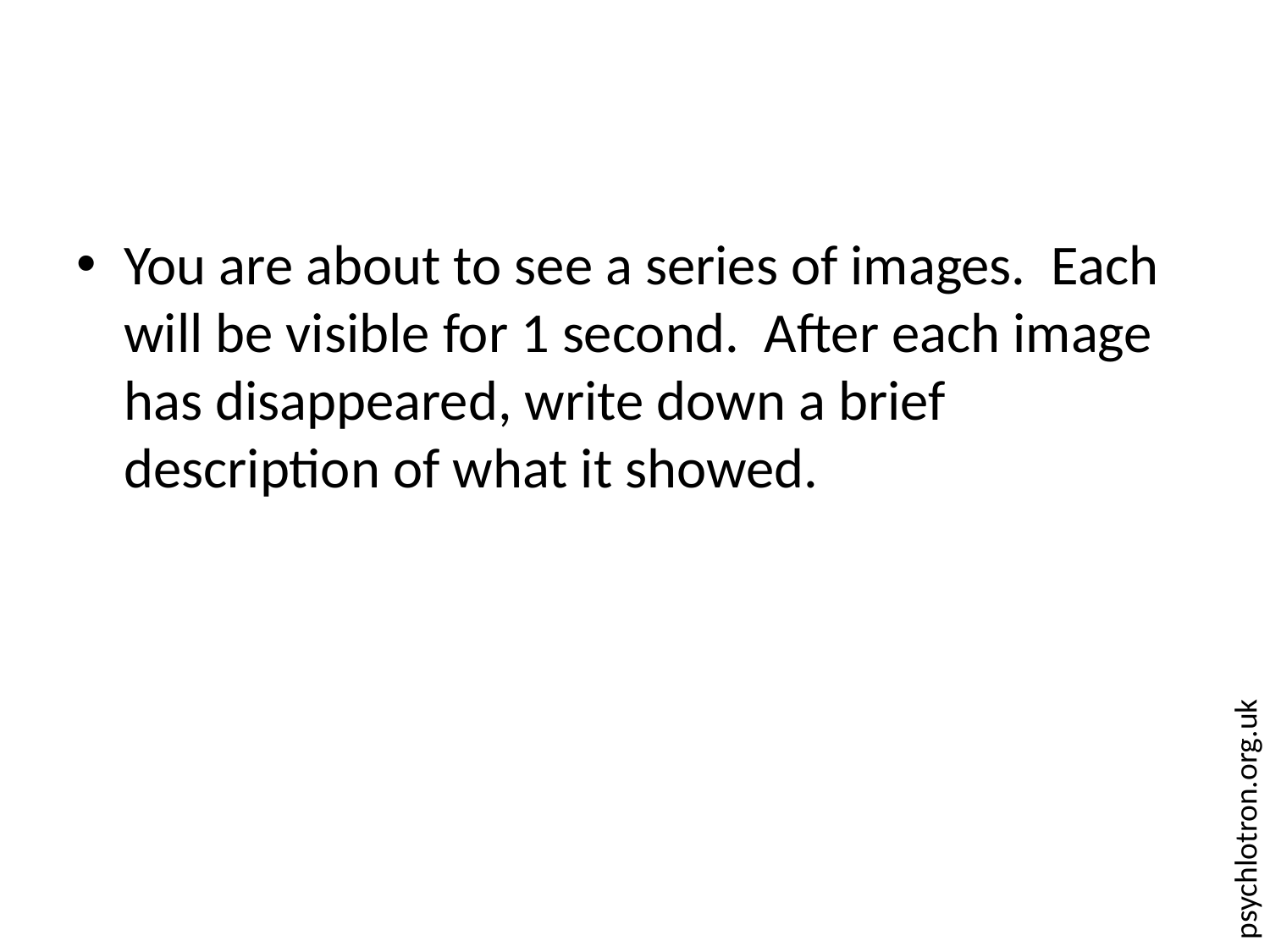

#
You are about to see a series of images.  Each will be visible for 1 second.  After each image has disappeared, write down a brief description of what it showed.